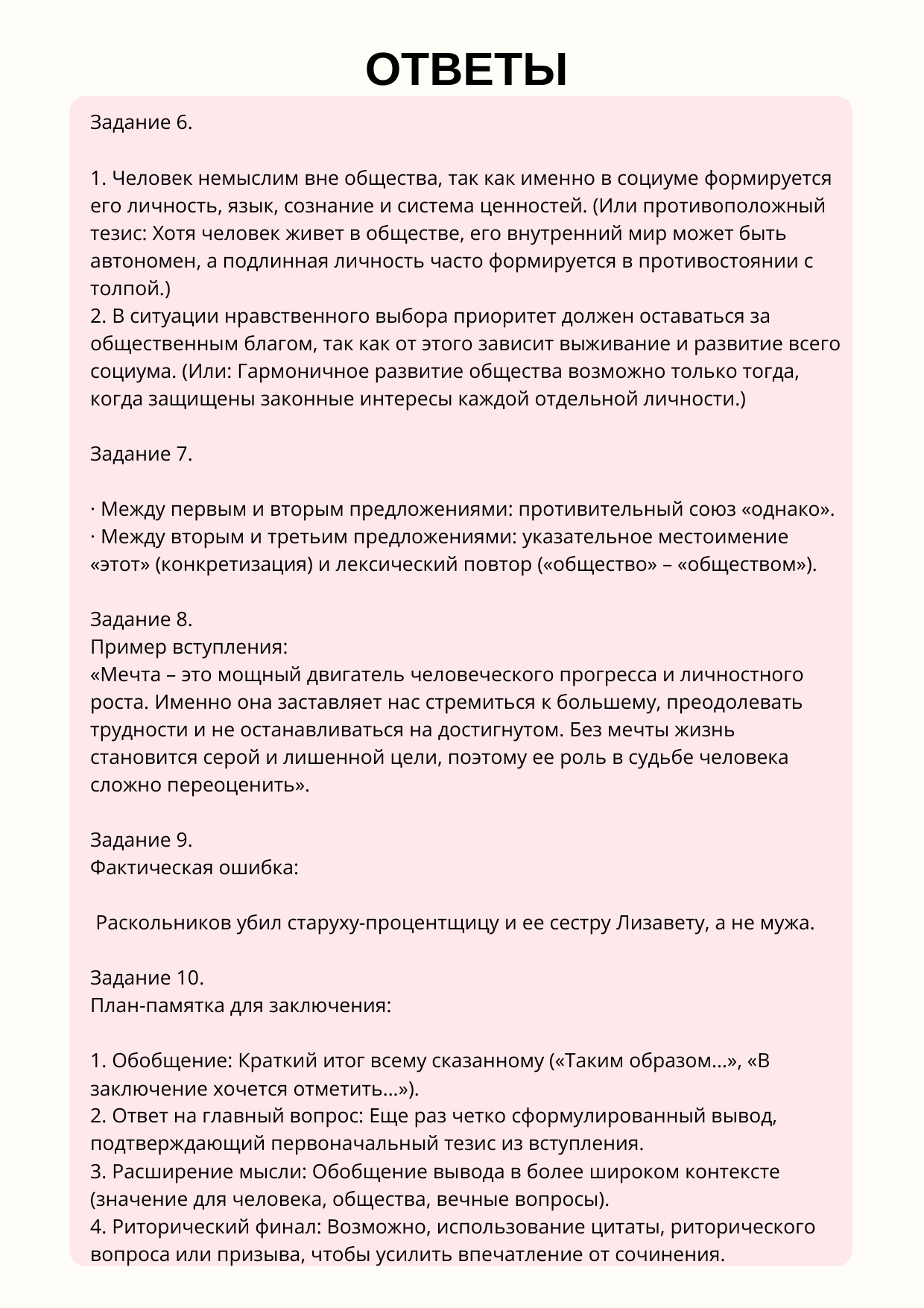

ОТВЕТЫ

Задание 6.

1. Человек немыслим вне общества, так как именно в социуме формируется его личность, язык, сознание и система ценностей. (Или противоположный тезис: Хотя человек живет в обществе, его внутренний мир может быть автономен, а подлинная личность часто формируется в противостоянии с толпой.)
2. В ситуации нравственного выбора приоритет должен оставаться за общественным благом, так как от этого зависит выживание и развитие всего социума. (Или: Гармоничное развитие общества возможно только тогда, когда защищены законные интересы каждой отдельной личности.)

Задание 7.

· Между первым и вторым предложениями: противительный союз «однако».
· Между вторым и третьим предложениями: указательное местоимение «этот» (конкретизация) и лексический повтор («общество» – «обществом»).

Задание 8.
Пример вступления:
«Мечта – это мощный двигатель человеческого прогресса и личностного роста. Именно она заставляет нас стремиться к большему, преодолевать трудности и не останавливаться на достигнутом. Без мечты жизнь становится серой и лишенной цели, поэтому ее роль в судьбе человека сложно переоценить».

Задание 9.
Фактическая ошибка:

 Раскольников убил старуху-процентщицу и ее сестру Лизавету, а не мужа.

Задание 10.
План-памятка для заключения:

1. Обобщение: Краткий итог всему сказанному («Таким образом...», «В заключение хочется отметить...»).
2. Ответ на главный вопрос: Еще раз четко сформулированный вывод, подтверждающий первоначальный тезис из вступления.
3. Расширение мысли: Обобщение вывода в более широком контексте (значение для человека, общества, вечные вопросы).
4. Риторический финал: Возможно, использование цитаты, риторического вопроса или призыва, чтобы усилить впечатление от сочинения.